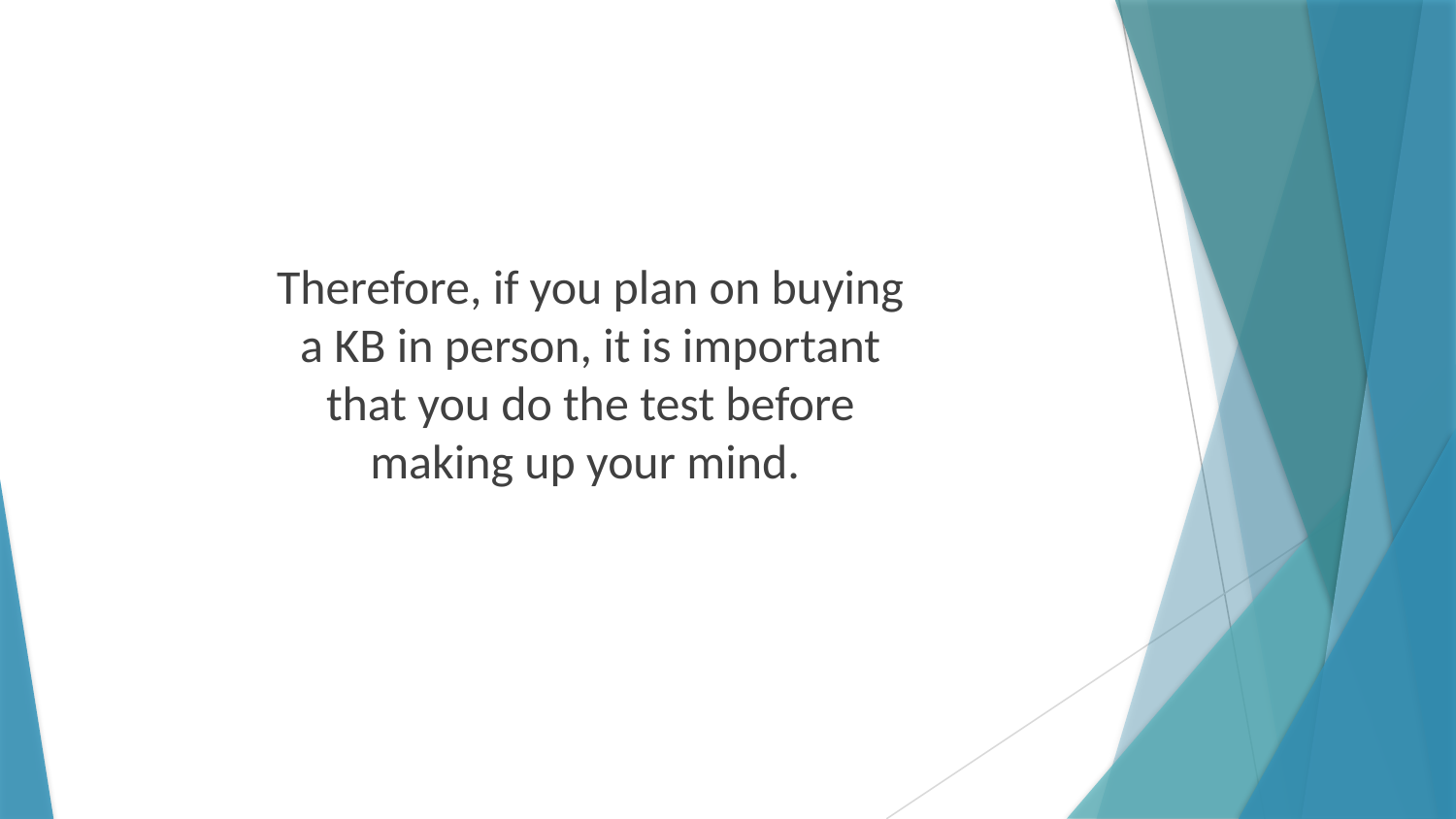

Therefore, if you plan on buying a KB in person, it is important that you do the test before making up your mind.